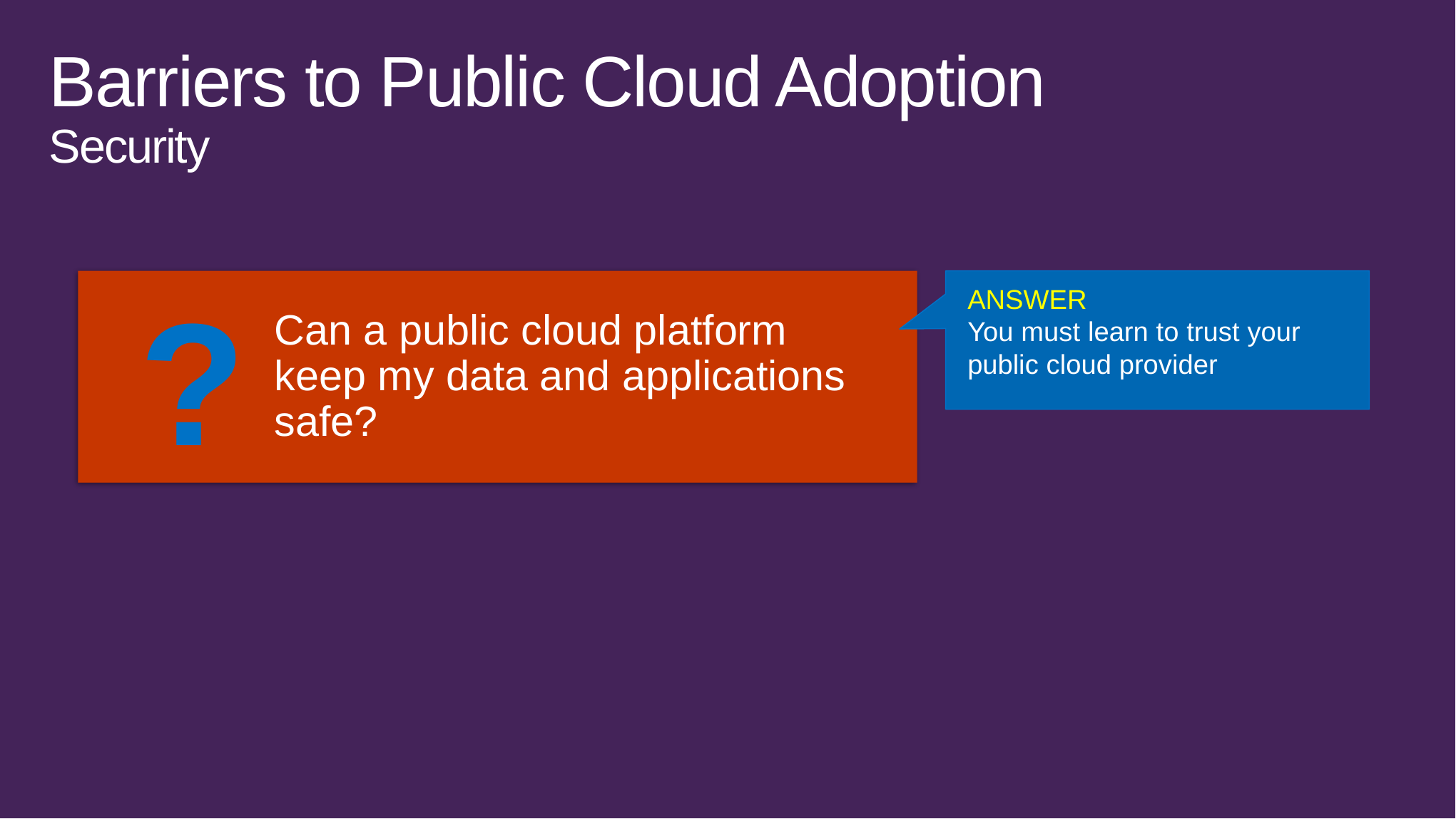

# Barriers to Public Cloud Adoption Security

?
Can a public cloud platform keep my data and applications safe?
ANSWER
You must learn to trust your public cloud provider